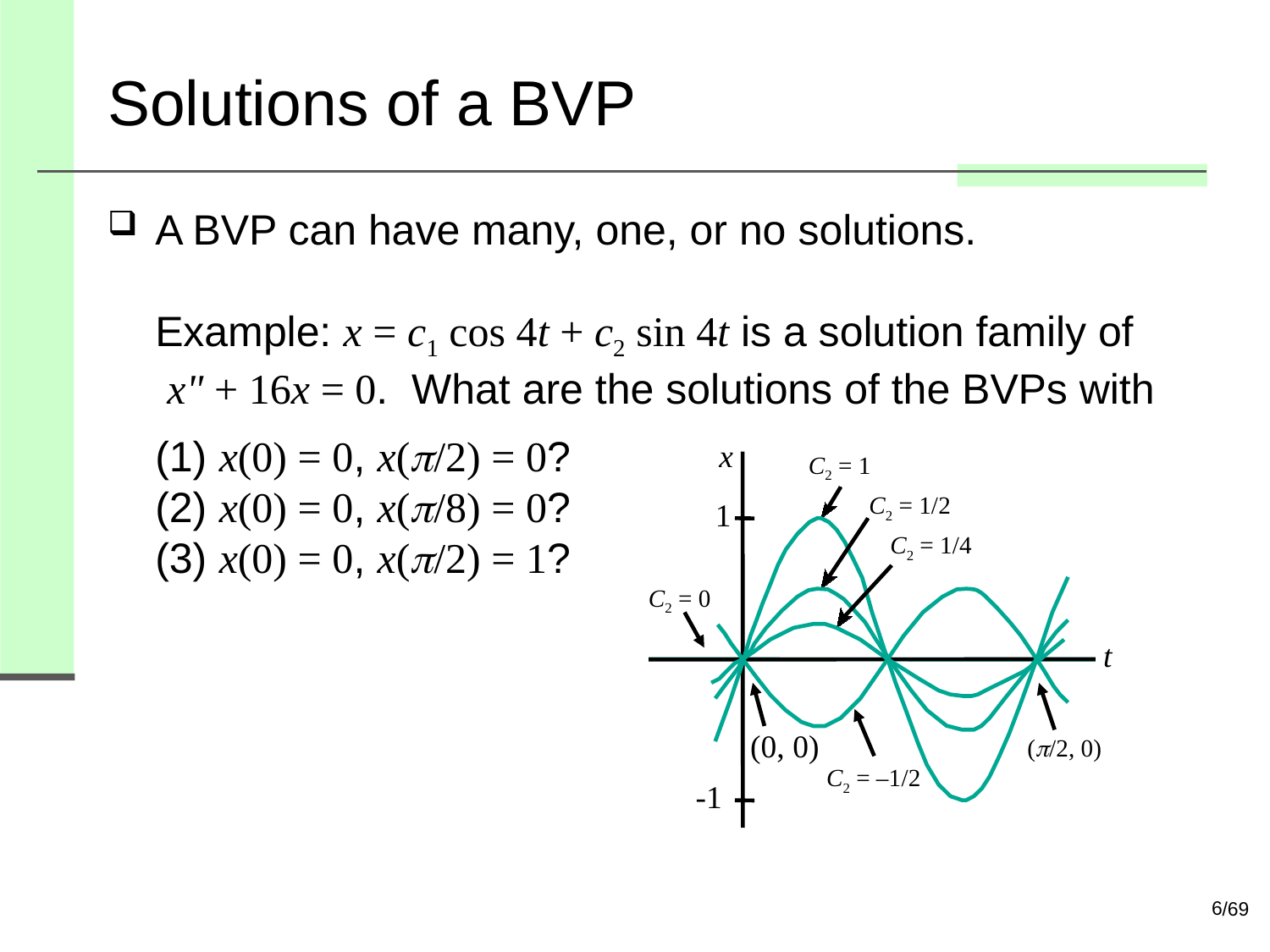

# Solutions of a BVP
A BVP can have many, one, or no solutions.
Example: x = c1 cos 4t + c2 sin 4t is a solution family of
 x" + 16x = 0.  What are the solutions of the BVPs with
(1) x(0) = 0, x(π/2) = 0?
(2) x(0) = 0, x(π/8) = 0?
(3) x(0) = 0, x(π/2) = 1?
x
C2 = 1

C2 = 1/2

1

C2 = 1/4

C2 = 0

t

(π/2, 0)
(0, 0)
C2 = –1/2
-1

6